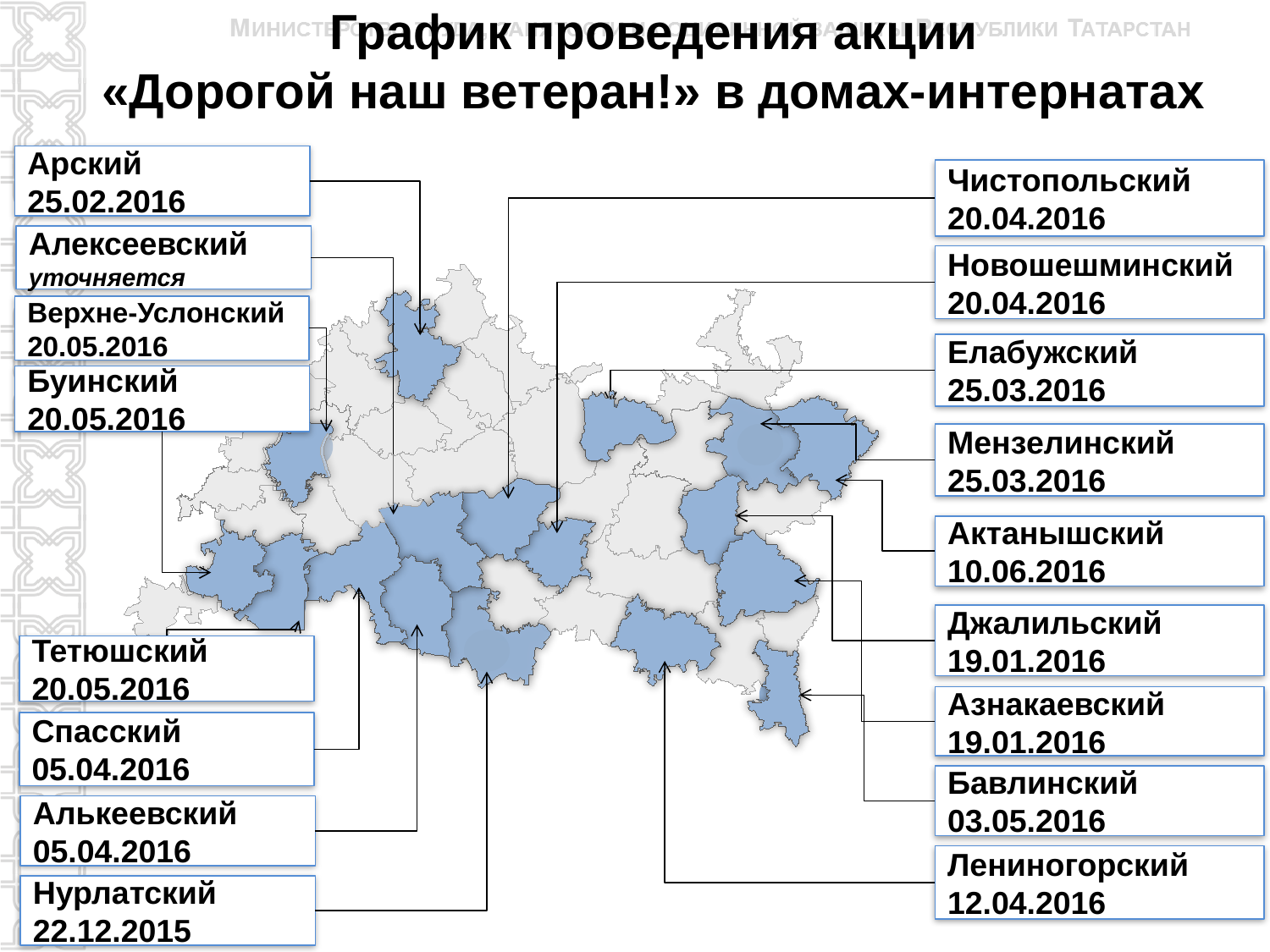

График проведения акции
«Дорогой наш ветеран!» в домах-интернатах
Арский
25.02.2016
Чистопольский 20.04.2016
Алексеевский
уточняется
Новошешминский 20.04.2016

Верхне-Услонский
20.05.2016

Елабужский 25.03.2016

Буинский
20.05.2016

Мензелинский 25.03.2016

Актанышский 10.06.2016

Джалильский
19.01.2016

Тетюшский 20.05.2016

Азнакаевский
19.01.2016
Спасский 05.04.2016
Бавлинский 03.05.2016
Алькеевский 05.04.2016
Лениногорский 12.04.2016
Нурлатский
22.12.2015
31